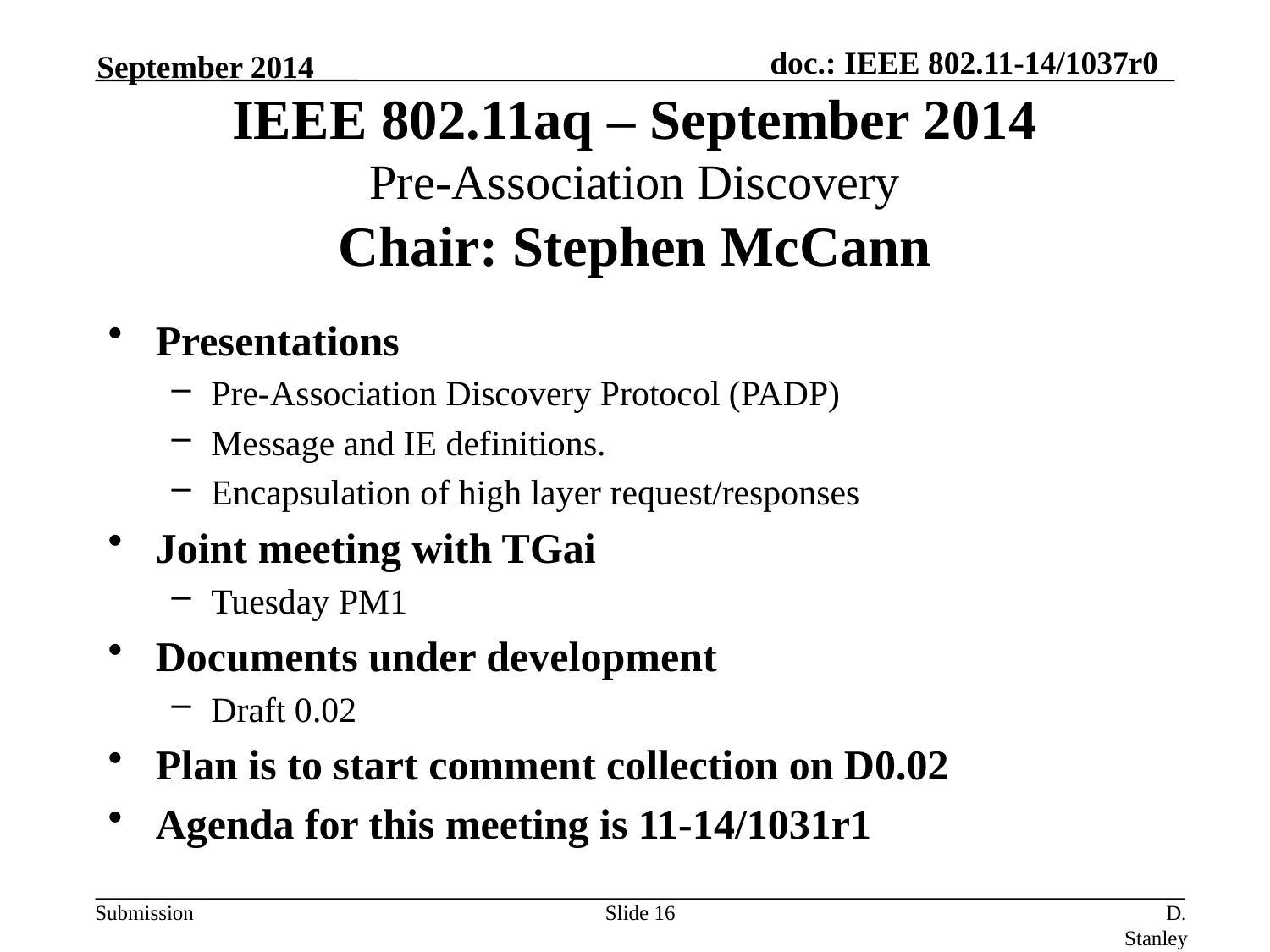

September 2014
IEEE 802.11aq – September 2014
Pre-Association Discovery
Chair: Stephen McCann
Presentations
Pre-Association Discovery Protocol (PADP)
Message and IE definitions.
Encapsulation of high layer request/responses
Joint meeting with TGai
Tuesday PM1
Documents under development
Draft 0.02
Plan is to start comment collection on D0.02
Agenda for this meeting is 11-14/1031r1
Slide 16
D. Stanley, Aruba Networks